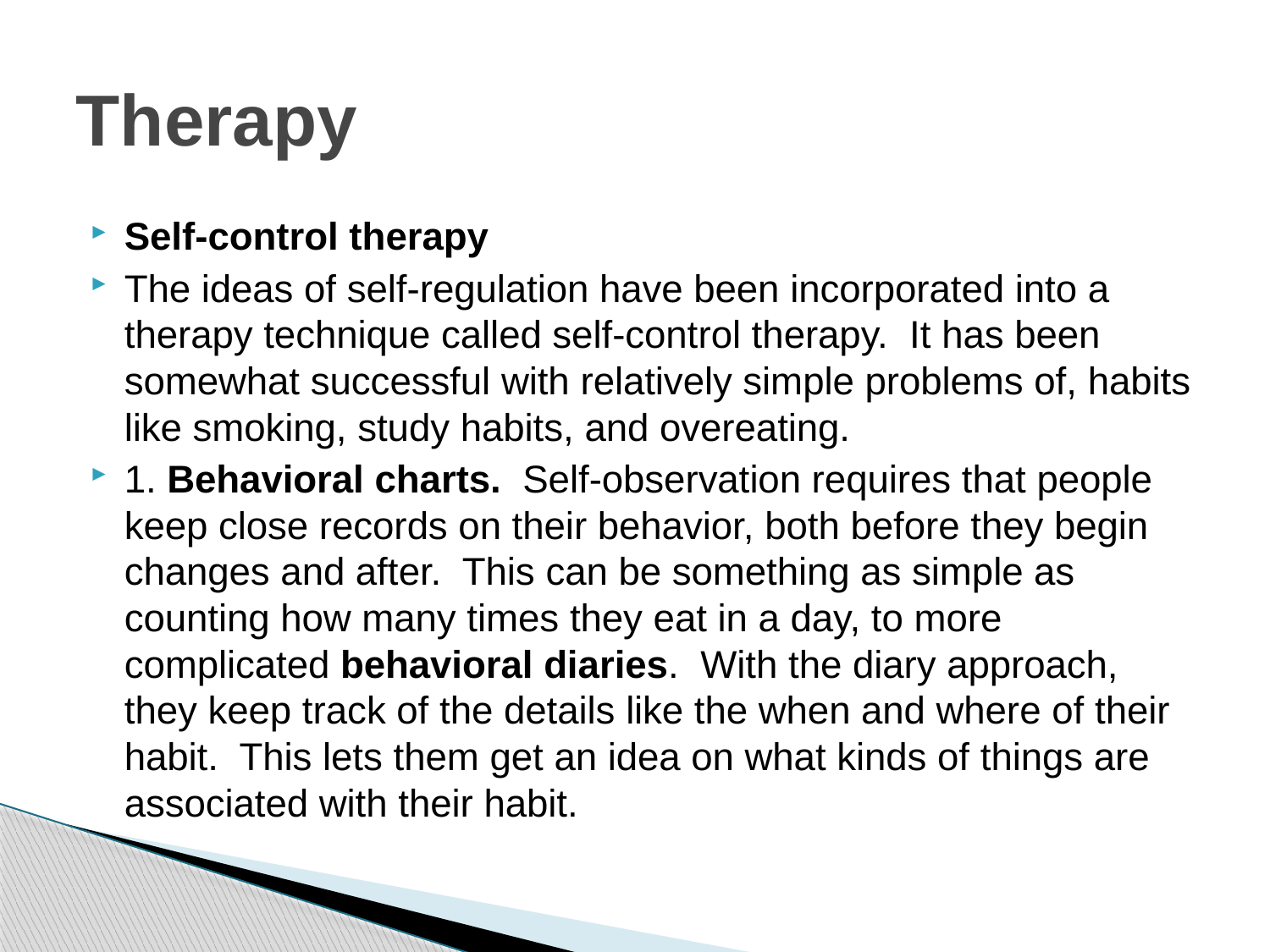

# Therapy
Self-control therapy
The ideas of self-regulation have been incorporated into a therapy technique called self-control therapy.  It has been somewhat successful with relatively simple problems of, habits like smoking, study habits, and overeating.
1. Behavioral charts.  Self-observation requires that people keep close records on their behavior, both before they begin changes and after.  This can be something as simple as counting how many times they eat in a day, to more complicated behavioral diaries.  With the diary approach, they keep track of the details like the when and where of their habit.  This lets them get an idea on what kinds of things are associated with their habit.